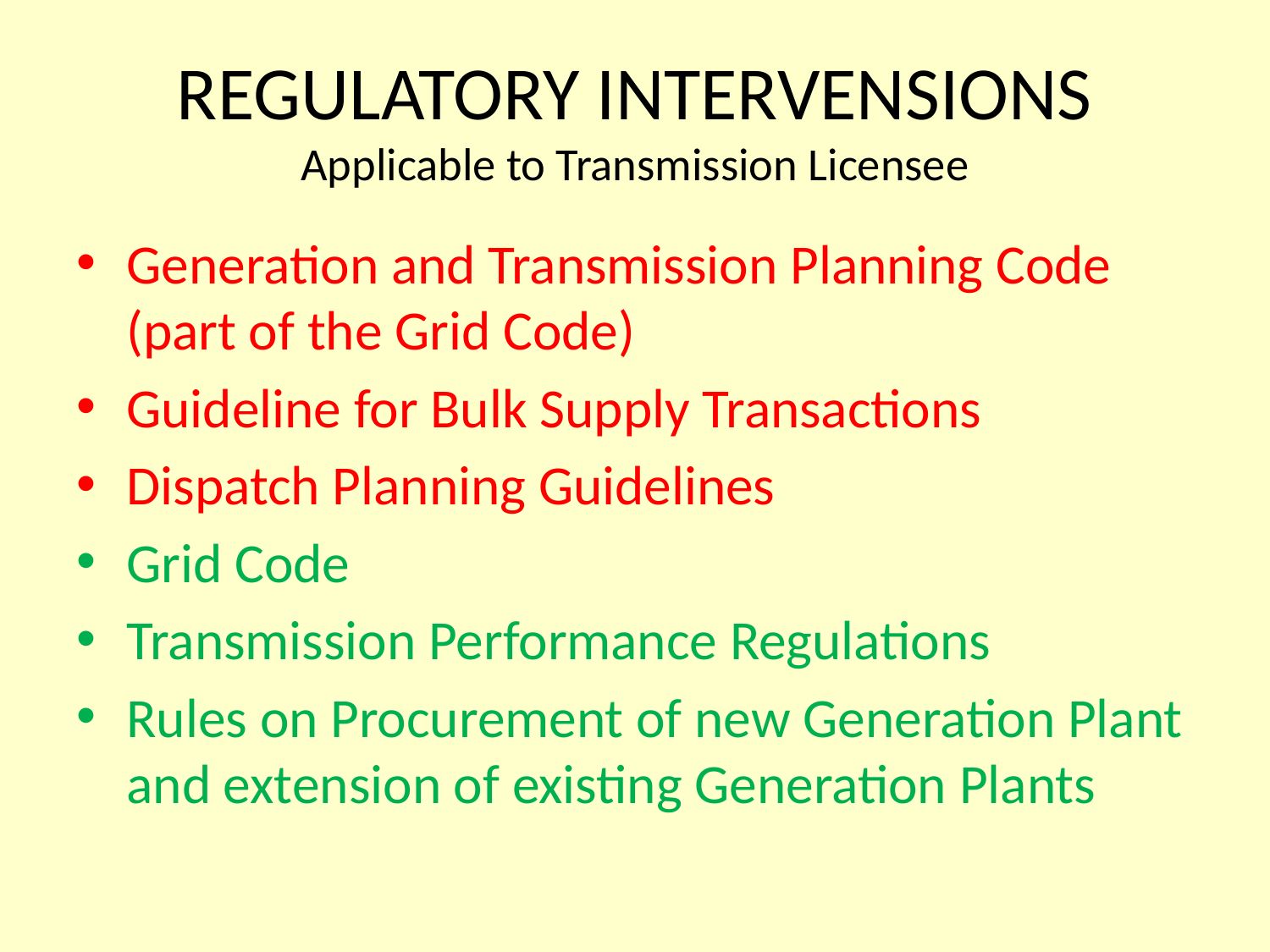

# REGULATORY INTERVENSIONS Applicable to Transmission Licensee
Generation and Transmission Planning Code (part of the Grid Code)
Guideline for Bulk Supply Transactions
Dispatch Planning Guidelines
Grid Code
Transmission Performance Regulations
Rules on Procurement of new Generation Plant and extension of existing Generation Plants